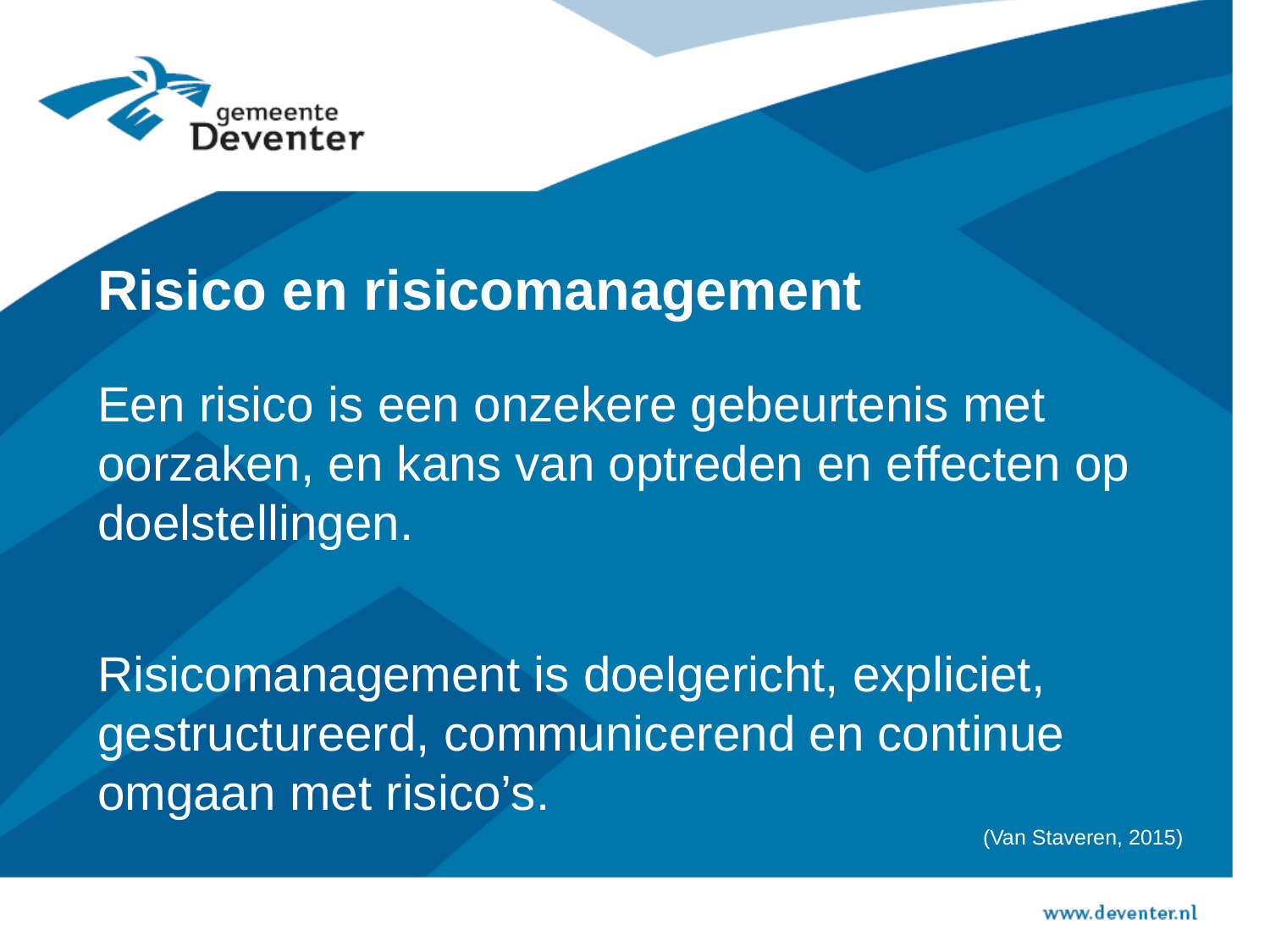

# Risico en risicomanagement
Een risico is een onzekere gebeurtenis met oorzaken, en kans van optreden en effecten op doelstellingen.
Risicomanagement is doelgericht, expliciet, gestructureerd, communicerend en continue omgaan met risico’s.
(Van Staveren, 2015)